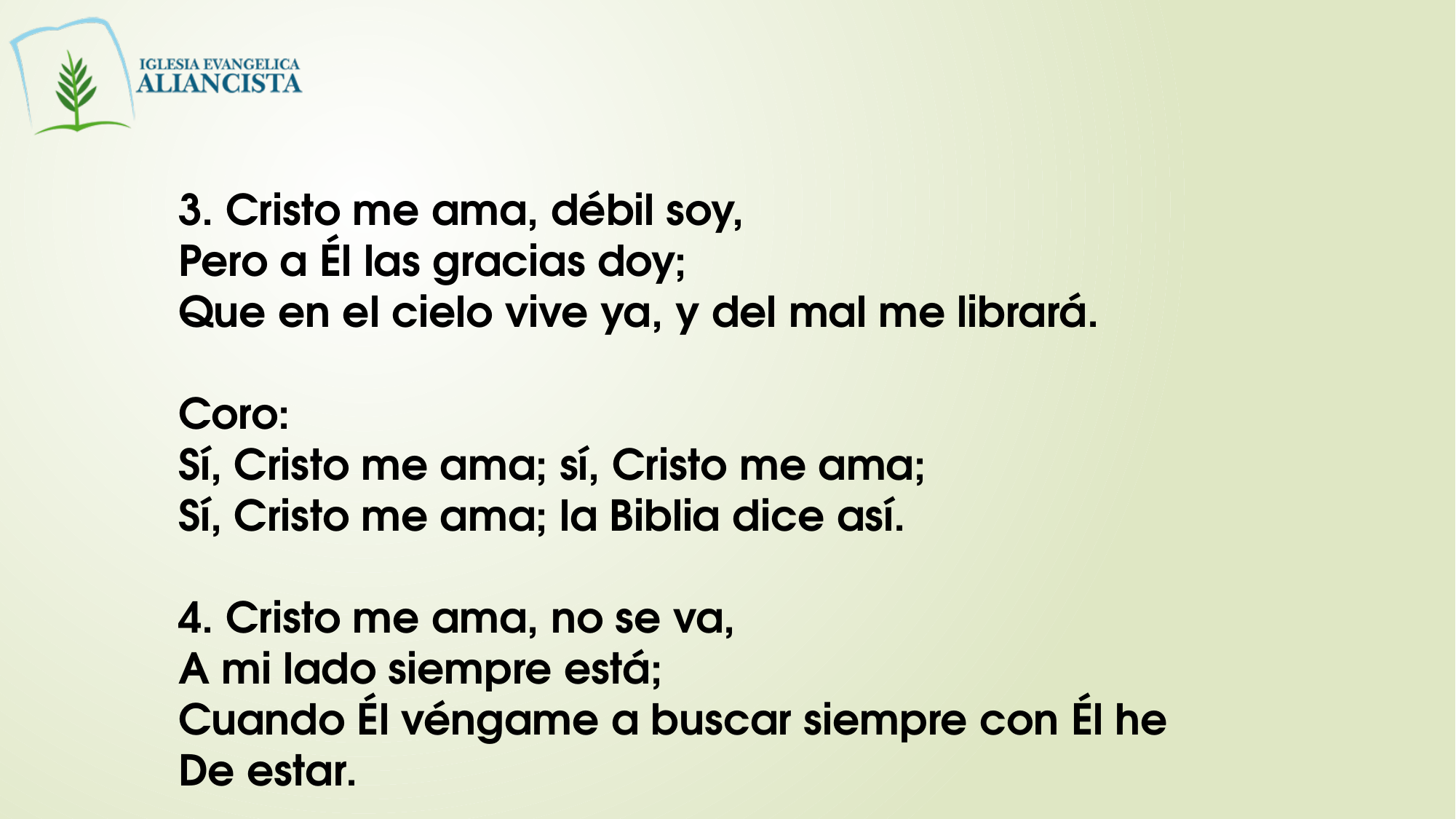

3. Cristo me ama, débil soy,
Pero a Él las gracias doy;
Que en el cielo vive ya, y del mal me librará.

Coro:
Sí, Cristo me ama; sí, Cristo me ama;
Sí, Cristo me ama; la Biblia dice así.

4. Cristo me ama, no se va,
A mi lado siempre está;
Cuando Él véngame a buscar siempre con Él he
De estar.